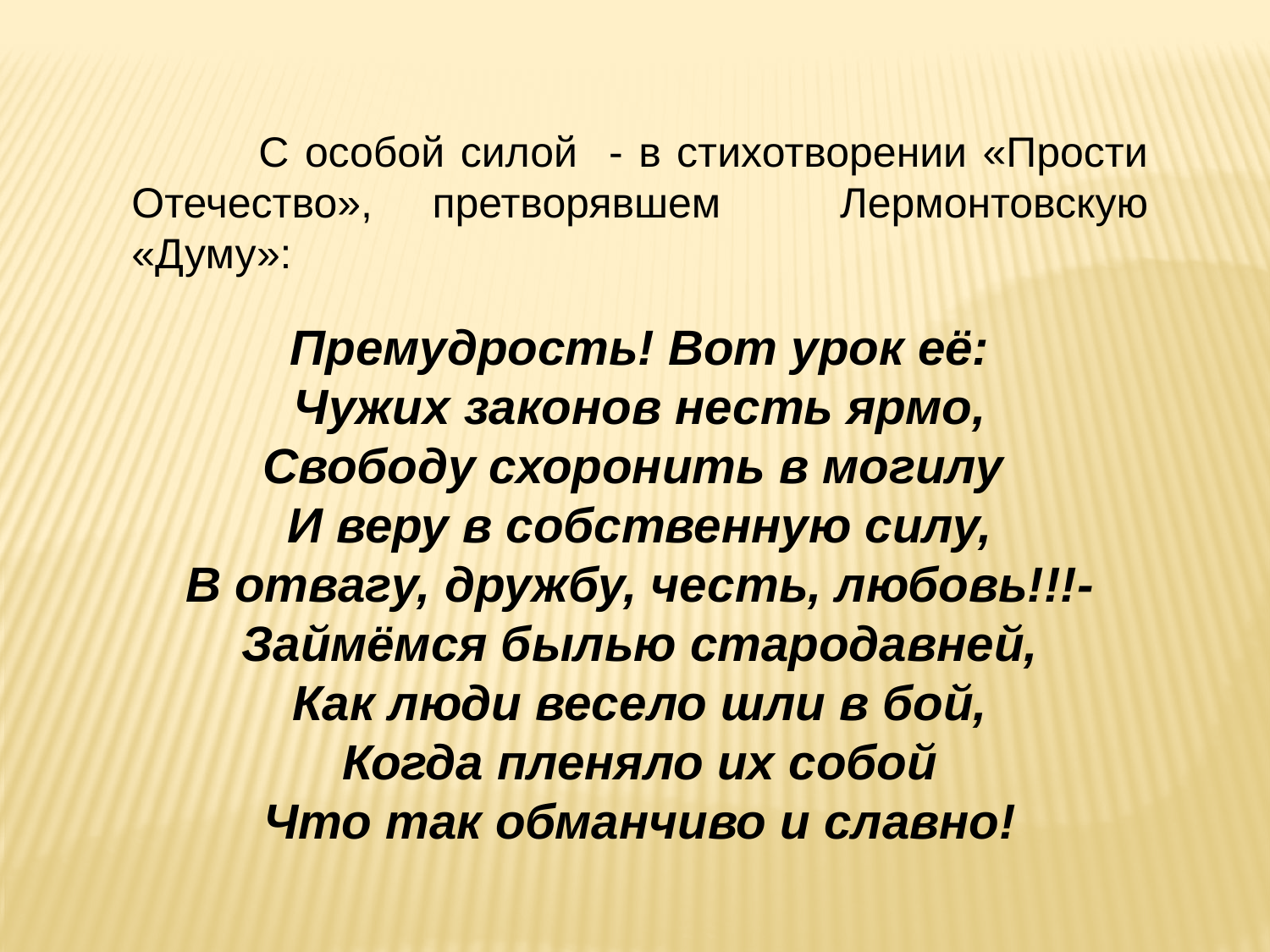

С особой силой  - в стихотворении «Прости Отечество», претворявшем  Лермонтовскую «Думу»:

Премудрость! Вот урок её:
Чужих законов несть ярмо,
Свободу схоронить в могилу
И веру в собственную силу,
В отвагу, дружбу, честь, любовь!!!-
Займёмся былью стародавней,
Как люди весело шли в бой,
Когда пленяло их собой
Что так обманчиво и славно!